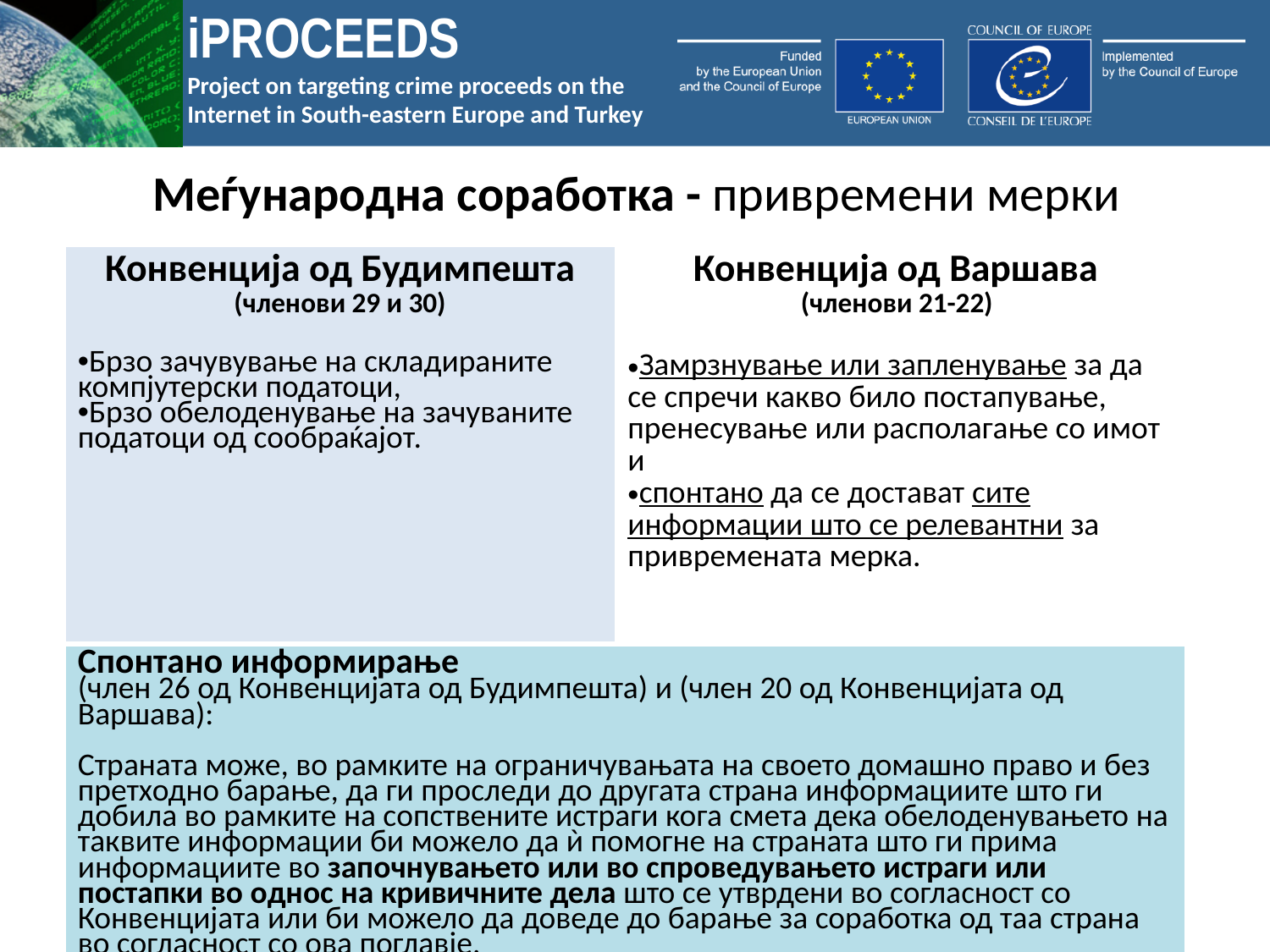

# Меѓународна соработка - привремени мерки
| Конвенција од Будимпешта (членови 29 и 30) Брзо зачувување на складираните компјутерски податоци, Брзо обелоденување на зачуваните податоци од сообраќајот. | Конвенција од Варшава (членови 21-22) Замрзнување или запленување за да се спречи какво било постапување, пренесување или располагање со имот и спонтано да се достават сите информации што се релевантни за привремената мерка. |
| --- | --- |
| Спонтано информирање (член 26 од Конвенцијата од Будимпешта) и (член 20 од Конвенцијата од Варшава): Страната може, во рамките на ограничувањата на своето домашно право и без претходно барање, да ги проследи до другата страна информациите што ги добила во рамките на сопствените истраги кога смета дека обелоденувањето на таквите информации би можело да ѝ помогне на страната што ги прима информациите во започнувањето или во спроведувањето истраги или постапки во однос на кривичните дела што се утврдени во согласност со Конвенцијата или би можело да доведе до барање за соработка од таа страна во согласност со ова поглавје. |  |